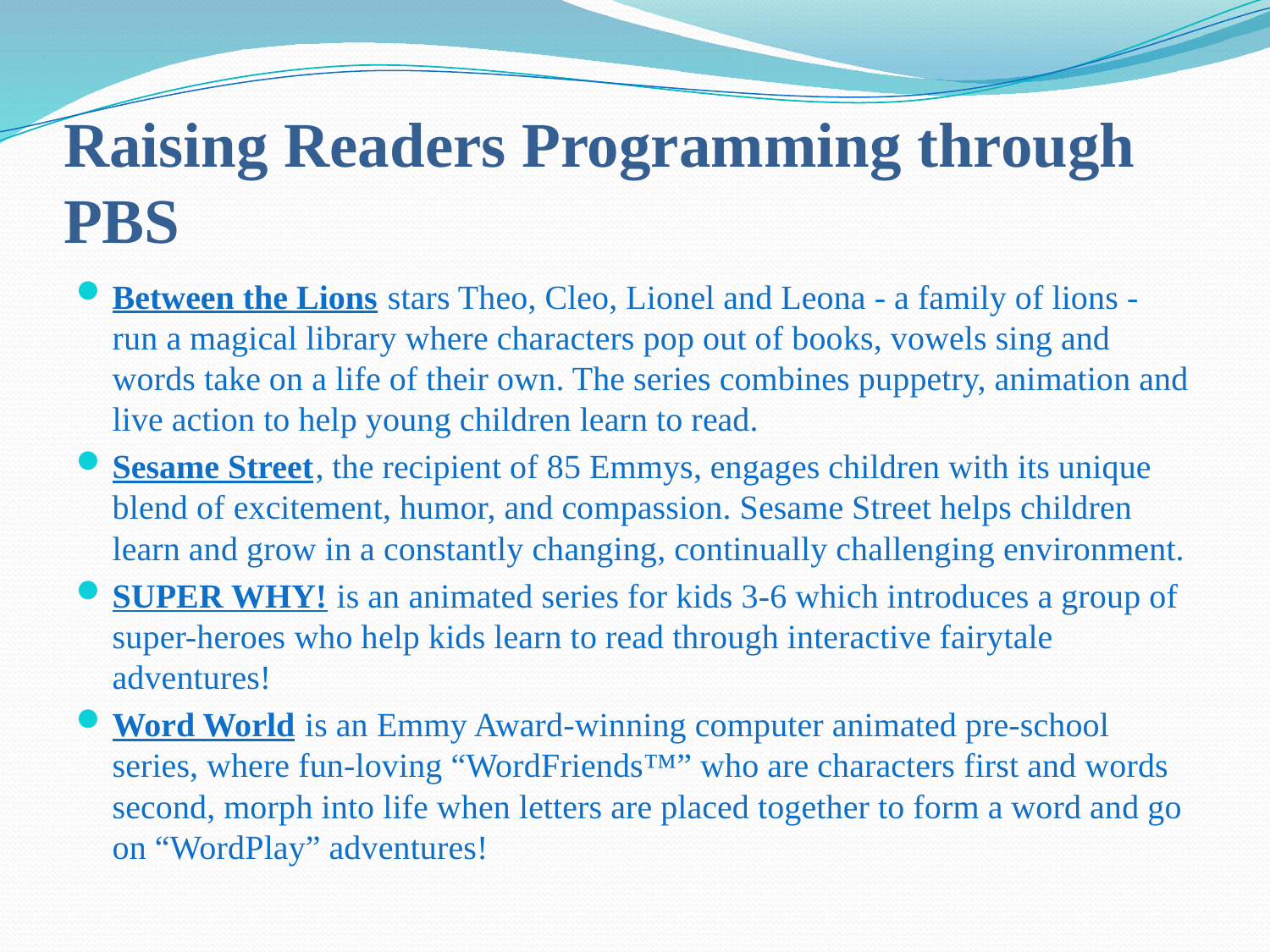

# Raising Readers Programming through PBS
Between the Lions stars Theo, Cleo, Lionel and Leona - a family of lions - run a magical library where characters pop out of books, vowels sing and words take on a life of their own. The series combines puppetry, animation and live action to help young children learn to read.
Sesame Street, the recipient of 85 Emmys, engages children with its unique blend of excitement, humor, and compassion. Sesame Street helps children learn and grow in a constantly changing, continually challenging environment.
SUPER WHY! is an animated series for kids 3-6 which introduces a group of super-heroes who help kids learn to read through interactive fairytale adventures!
Word World is an Emmy Award-winning computer animated pre-school series, where fun-loving “WordFriends™” who are characters first and words second, morph into life when letters are placed together to form a word and go on “WordPlay” adventures!